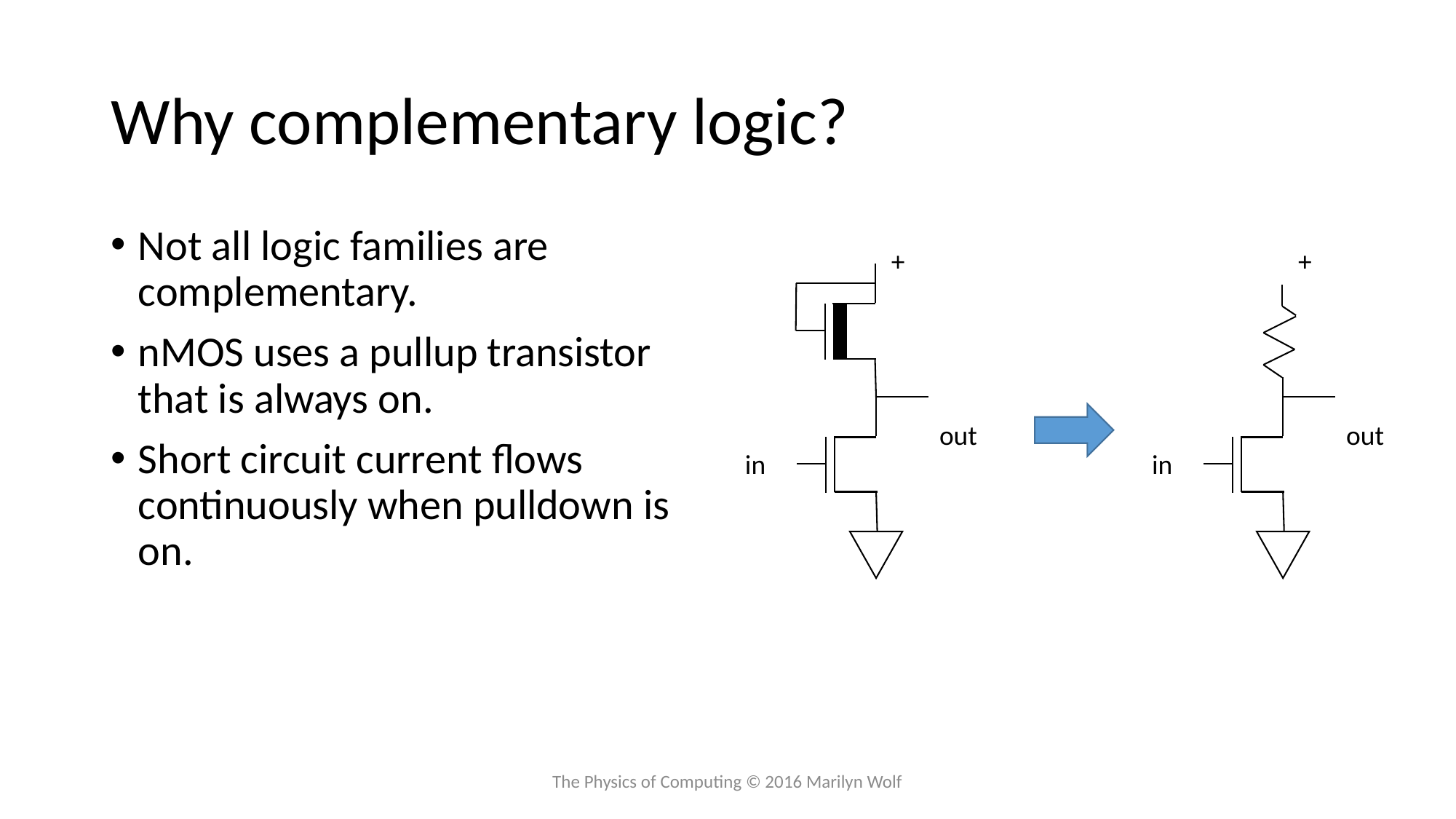

# Why complementary logic?
Not all logic families are complementary.
nMOS uses a pullup transistor that is always on.
Short circuit current flows continuously when pulldown is on.
+
+

out
out
in
in

The Physics of Computing © 2016 Marilyn Wolf